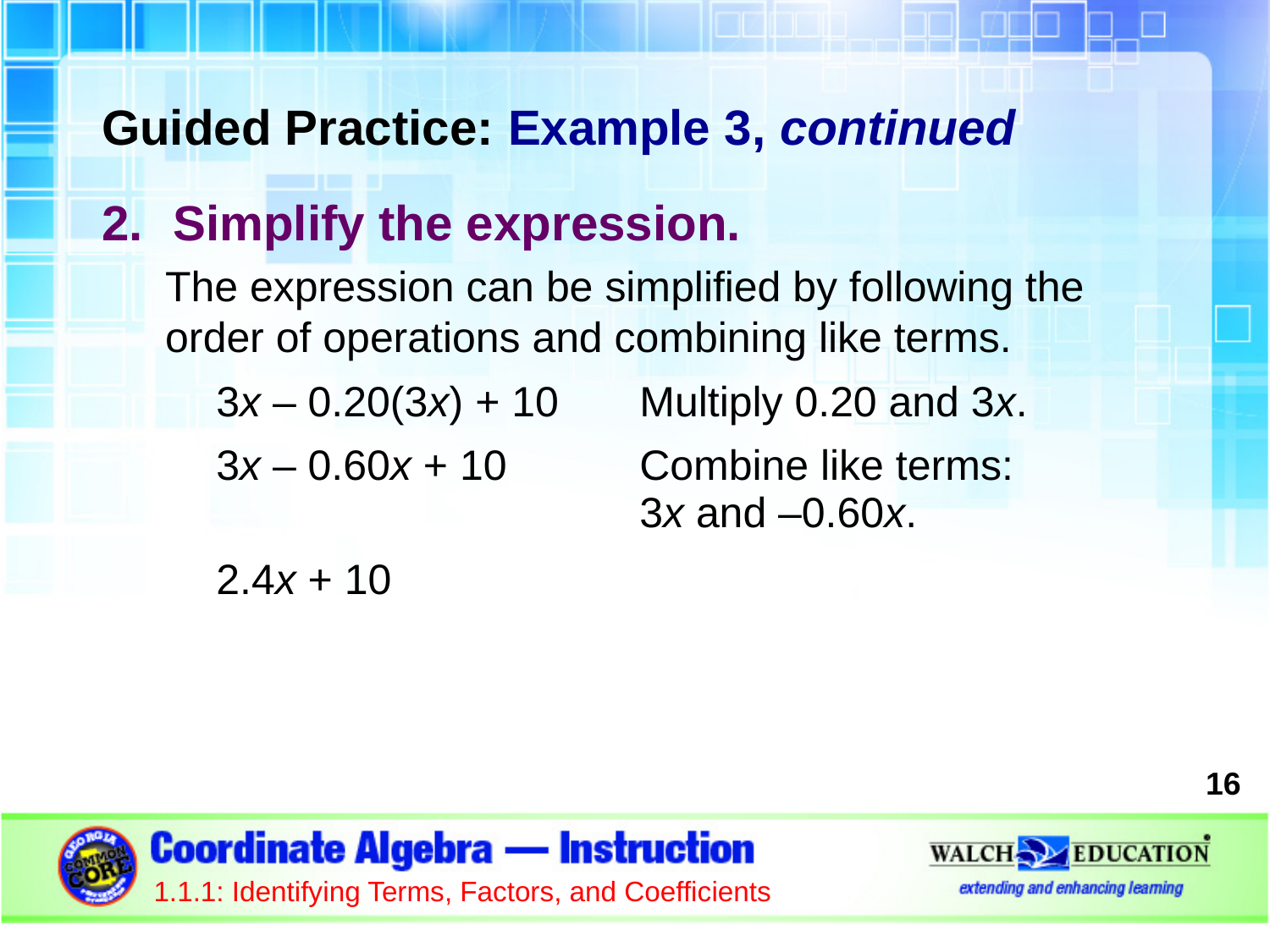

Guided Practice: Example 3, continued

Simplify the expression.
The expression can be simplified by following the order of operations and combining like terms.

| 3x – 0.20(3x) + 10 | Multiply 0.20 and 3x. |
| --- | --- |
| 3x – 0.60x + 10 | Combine like terms: 3x and –0.60x. |
| 2.4x + 10 |  |
16
1.1.1: Identifying Terms, Factors, and Coefficients